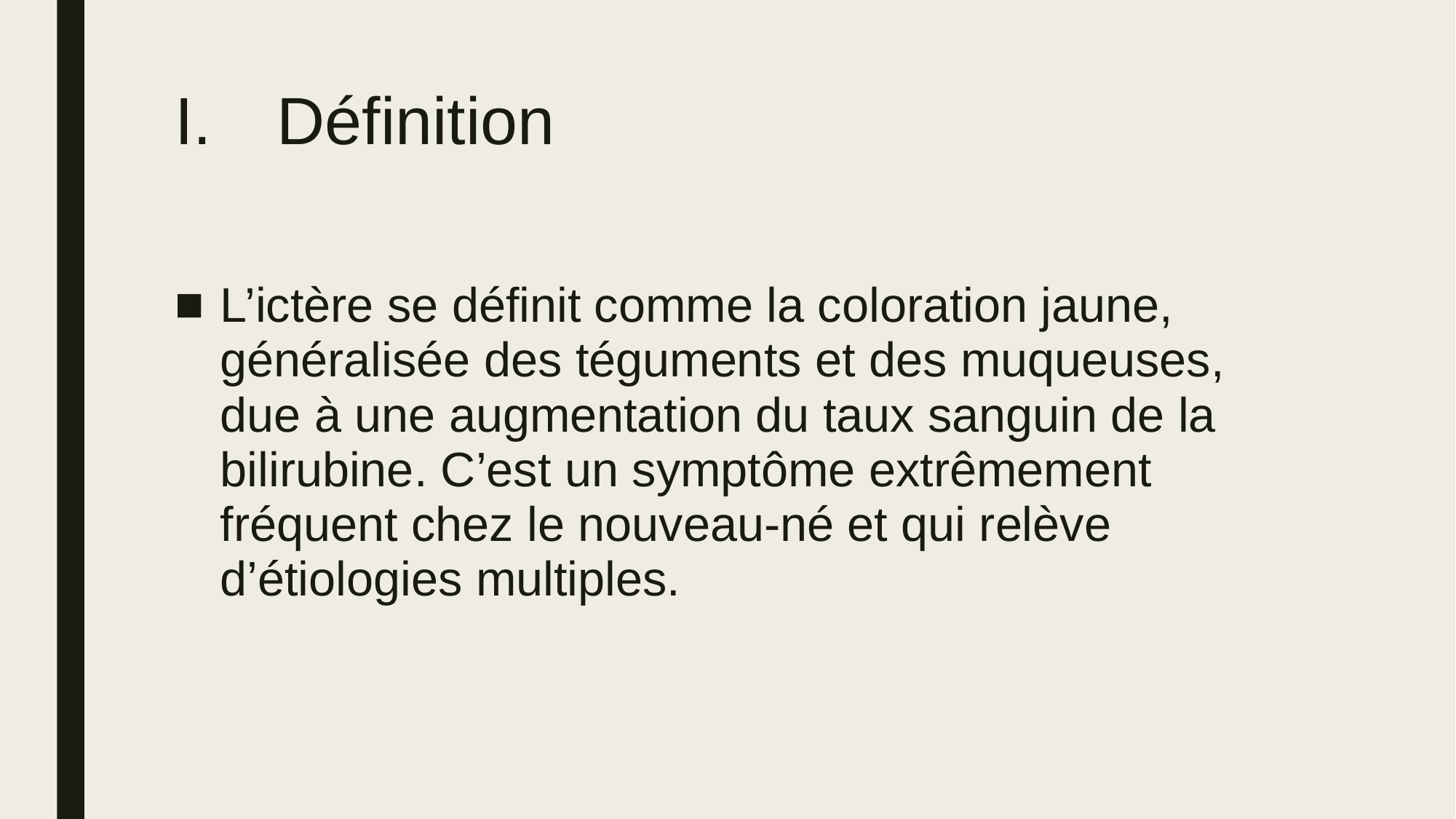

# Définition
L’ictère se définit comme la coloration jaune, généralisée des téguments et des muqueuses, due à une augmentation du taux sanguin de la bilirubine. C’est un symptôme extrêmement fréquent chez le nouveau-né et qui relève d’étiologies multiples.